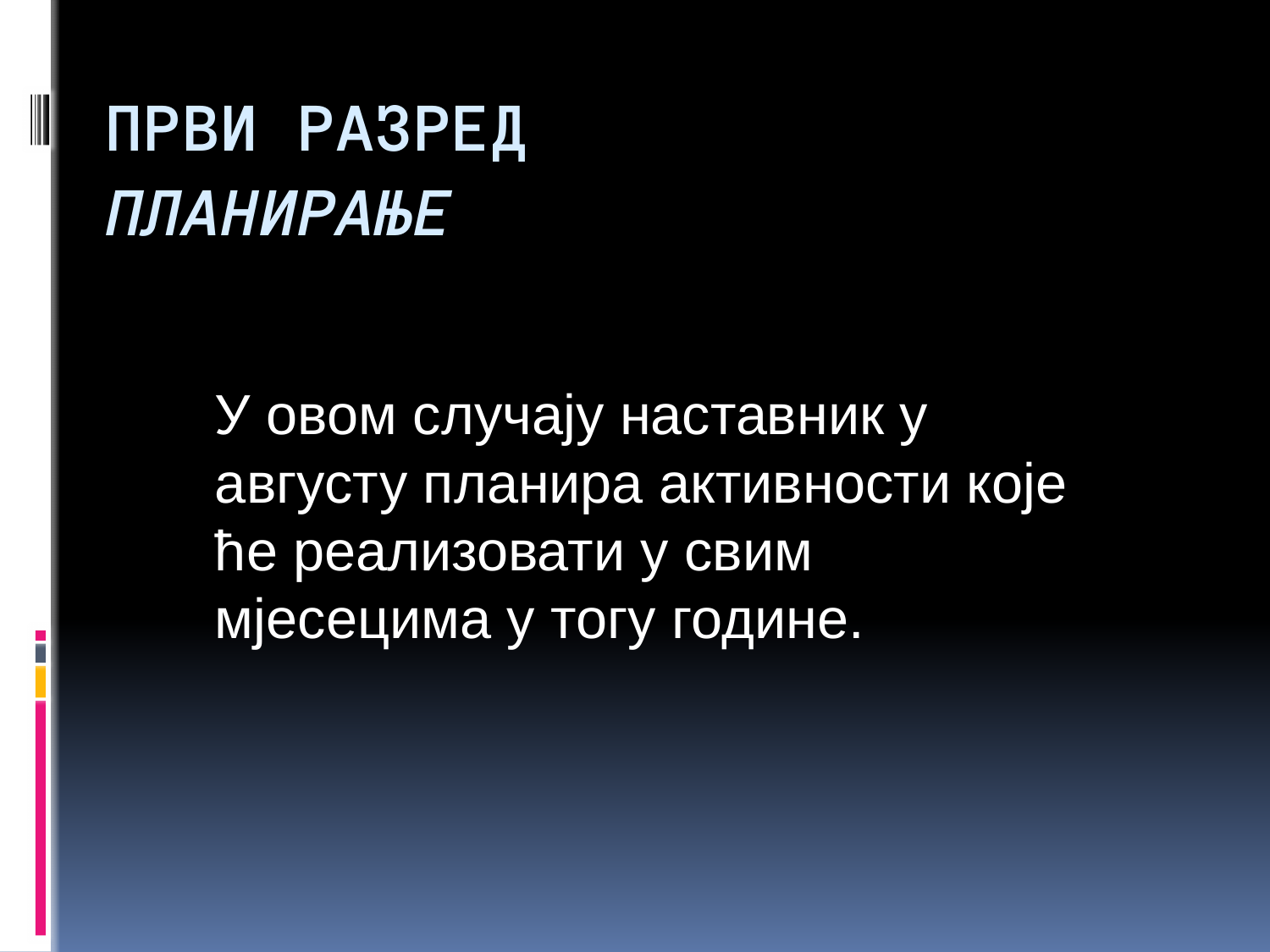

# Први разред Планирање
У овом случају наставник у августу планира активности које ће реализовати у свим мјесецима у тогу године.